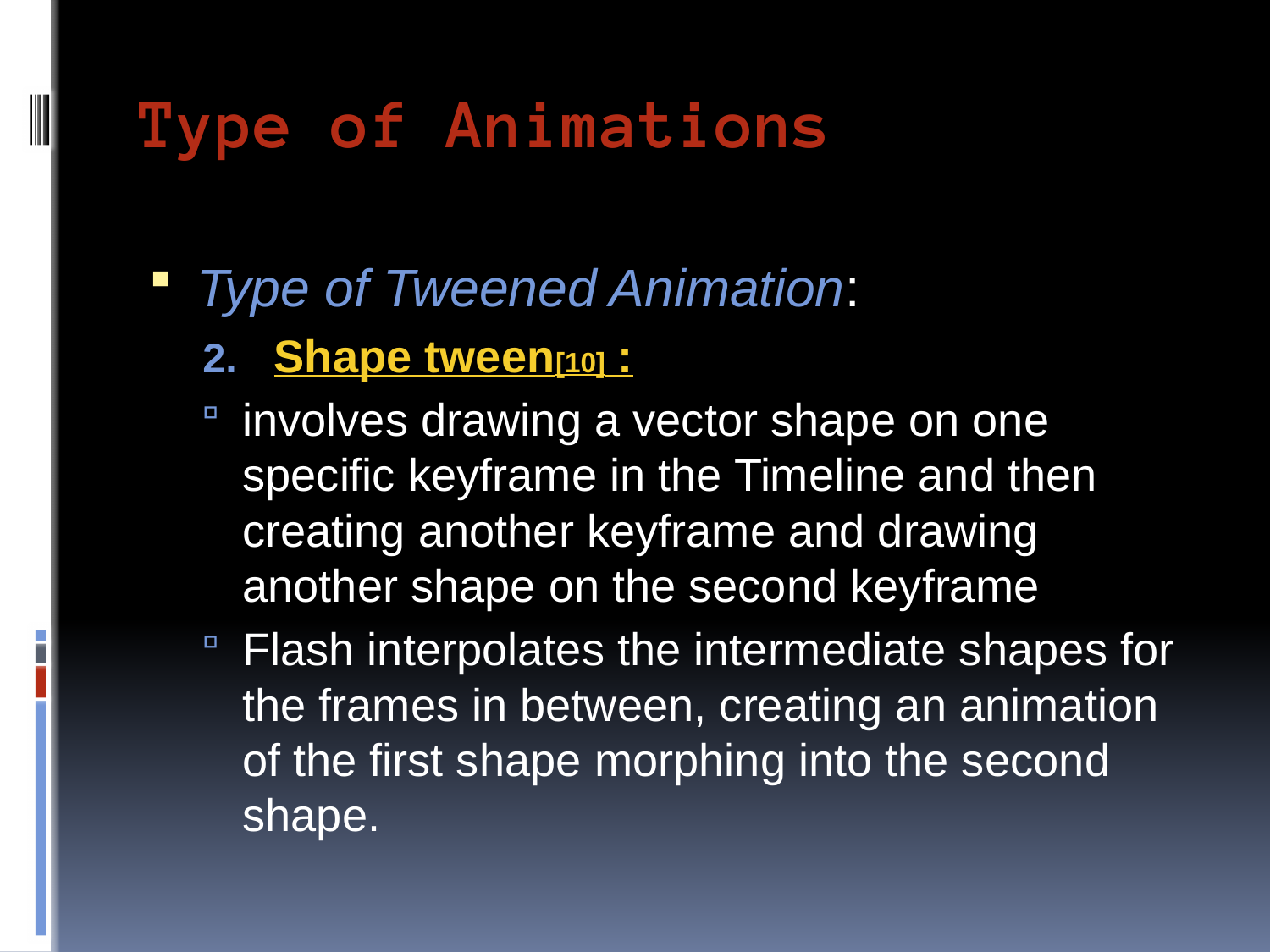

# Type of Animations
Type of Tweened Animation:
Shape tween[10] :
involves drawing a vector shape on one specific keyframe in the Timeline and then creating another keyframe and drawing another shape on the second keyframe
Flash interpolates the intermediate shapes for the frames in between, creating an animation of the first shape morphing into the second shape.